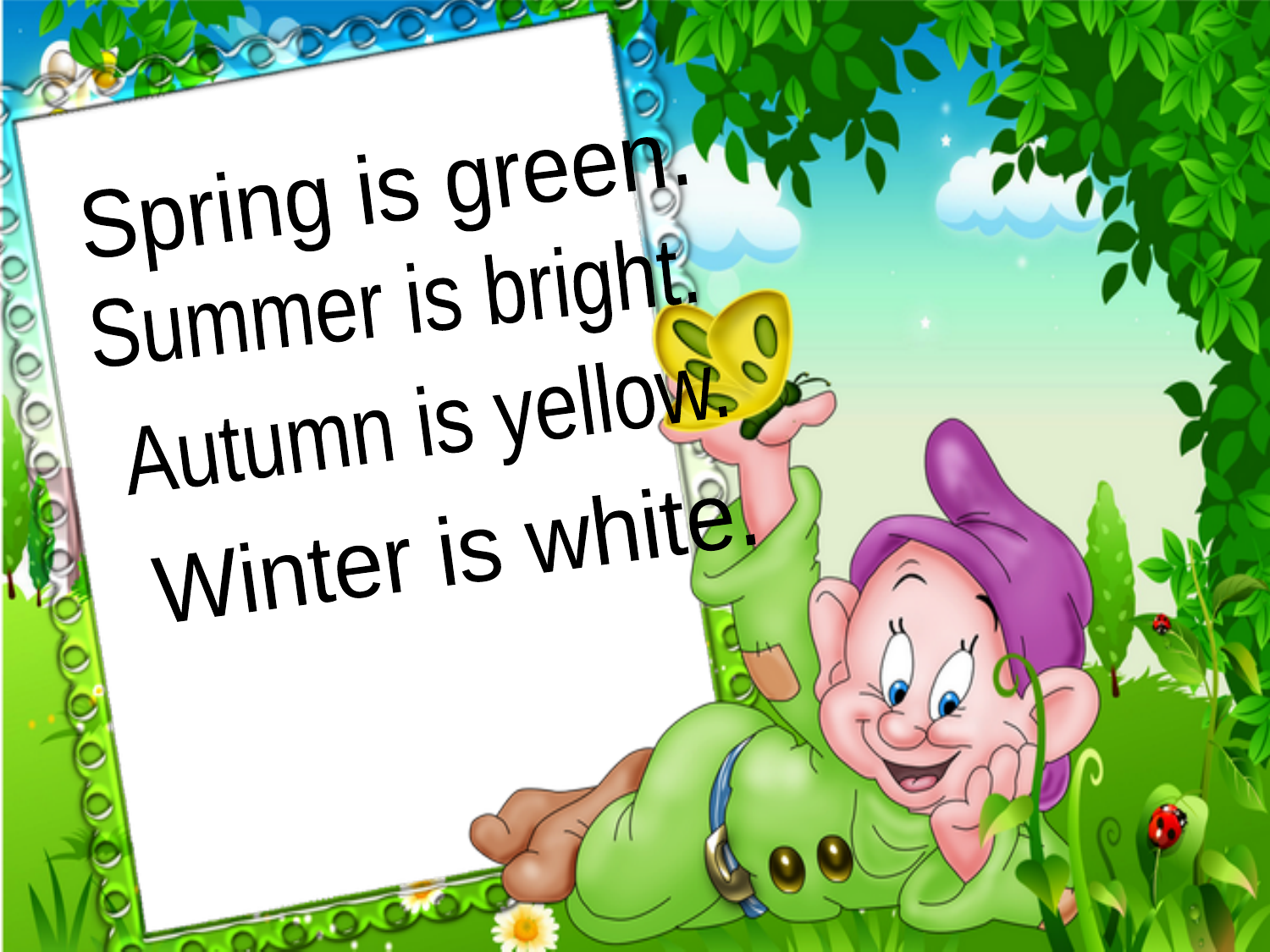

Spring is green.
Summer is bright.
Autumn is yellow.
Winter is white.